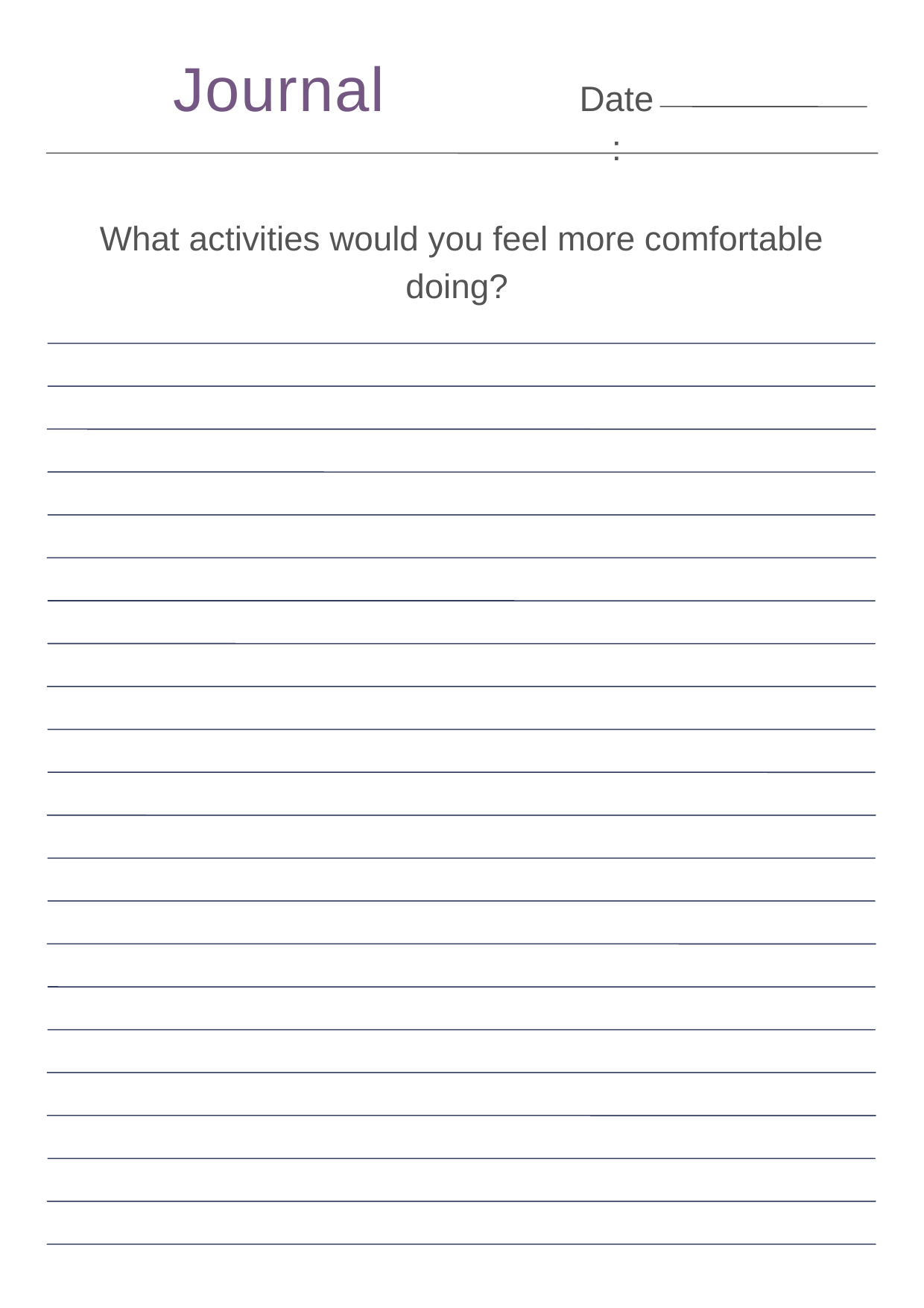

Journal
Date:

What activities would you feel more comfortable doing?